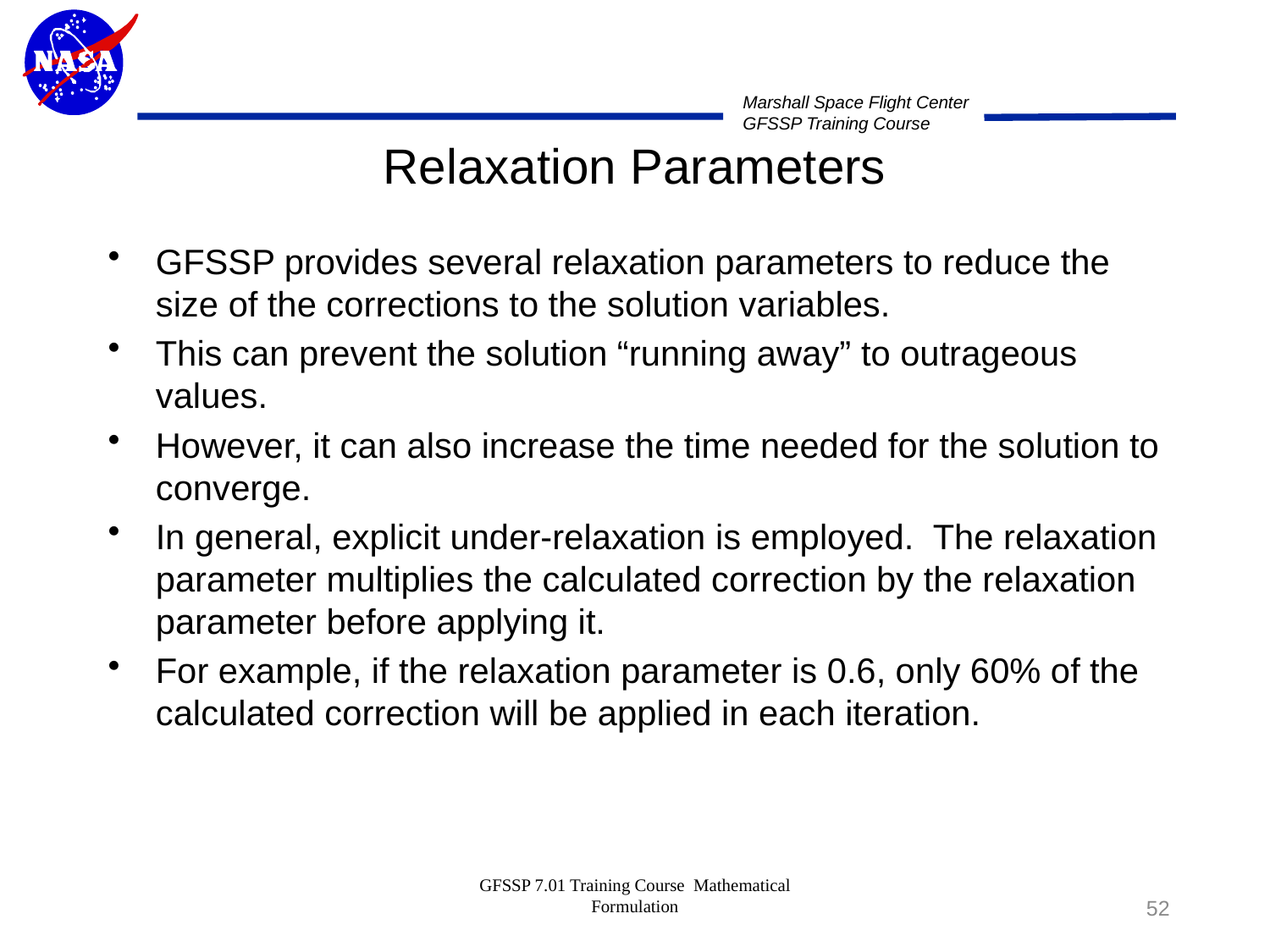

# Relaxation Parameters
GFSSP provides several relaxation parameters to reduce the size of the corrections to the solution variables.
This can prevent the solution “running away” to outrageous values.
However, it can also increase the time needed for the solution to converge.
In general, explicit under-relaxation is employed.  The relaxation parameter multiplies the calculated correction by the relaxation parameter before applying it.
For example, if the relaxation parameter is 0.6, only 60% of the calculated correction will be applied in each iteration.
GFSSP 7.01 Training Course  Mathematical Formulation
52